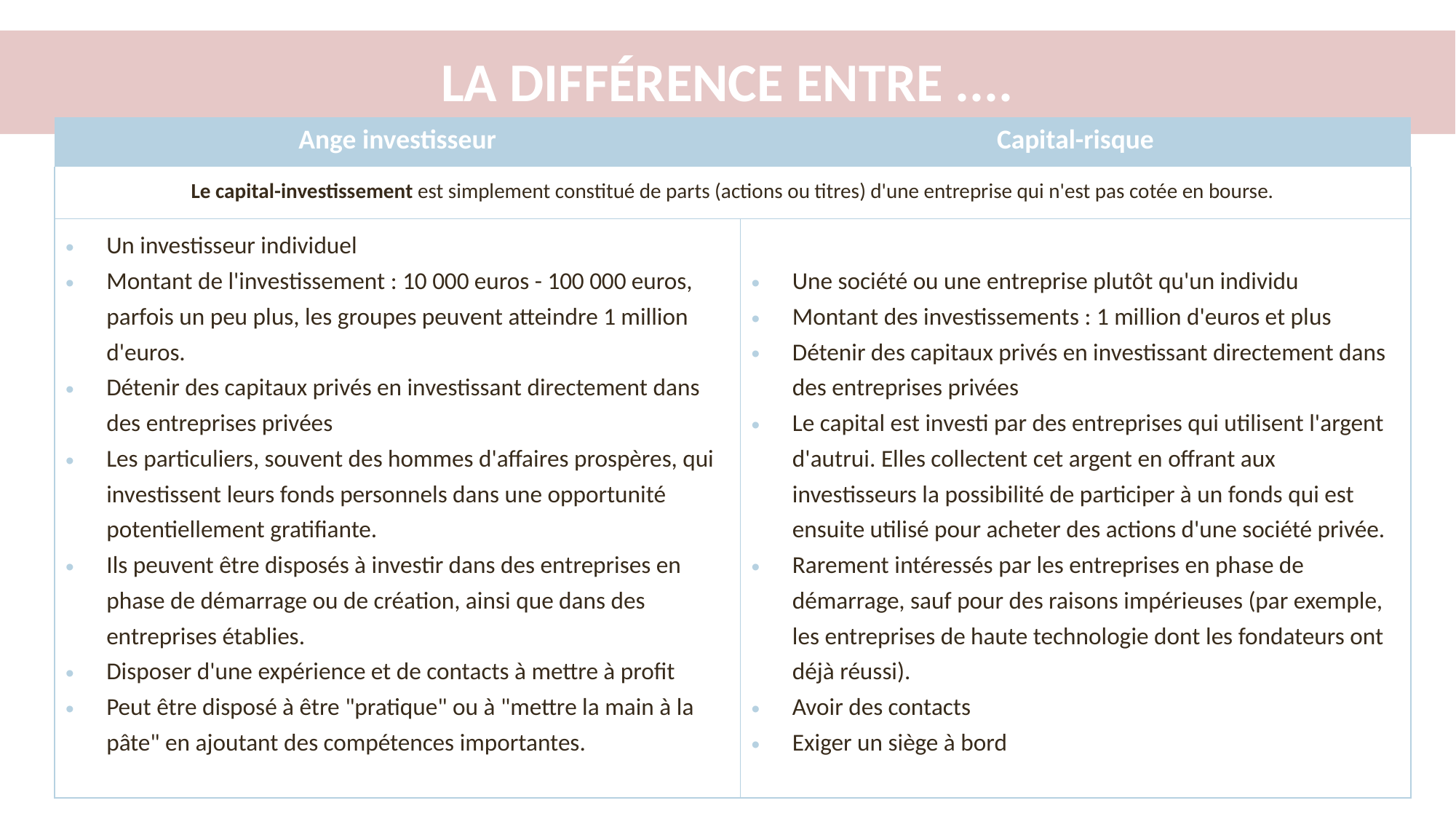

LA DIFFÉRENCE ENTRE ....

| Ange investisseur | Capital-risque |
| --- | --- |
| Le capital-investissement est simplement constitué de parts (actions ou titres) d'une entreprise qui n'est pas cotée en bourse. |  |
| Un investisseur individuel Montant de l'investissement : 10 000 euros - 100 000 euros, parfois un peu plus, les groupes peuvent atteindre 1 million d'euros. Détenir des capitaux privés en investissant directement dans des entreprises privées Les particuliers, souvent des hommes d'affaires prospères, qui investissent leurs fonds personnels dans une opportunité potentiellement gratifiante. Ils peuvent être disposés à investir dans des entreprises en phase de démarrage ou de création, ainsi que dans des entreprises établies. Disposer d'une expérience et de contacts à mettre à profit Peut être disposé à être "pratique" ou à "mettre la main à la pâte" en ajoutant des compétences importantes. | Une société ou une entreprise plutôt qu'un individu Montant des investissements : 1 million d'euros et plus Détenir des capitaux privés en investissant directement dans des entreprises privées Le capital est investi par des entreprises qui utilisent l'argent d'autrui. Elles collectent cet argent en offrant aux investisseurs la possibilité de participer à un fonds qui est ensuite utilisé pour acheter des actions d'une société privée. Rarement intéressés par les entreprises en phase de démarrage, sauf pour des raisons impérieuses (par exemple, les entreprises de haute technologie dont les fondateurs ont déjà réussi). Avoir des contacts Exiger un siège à bord |